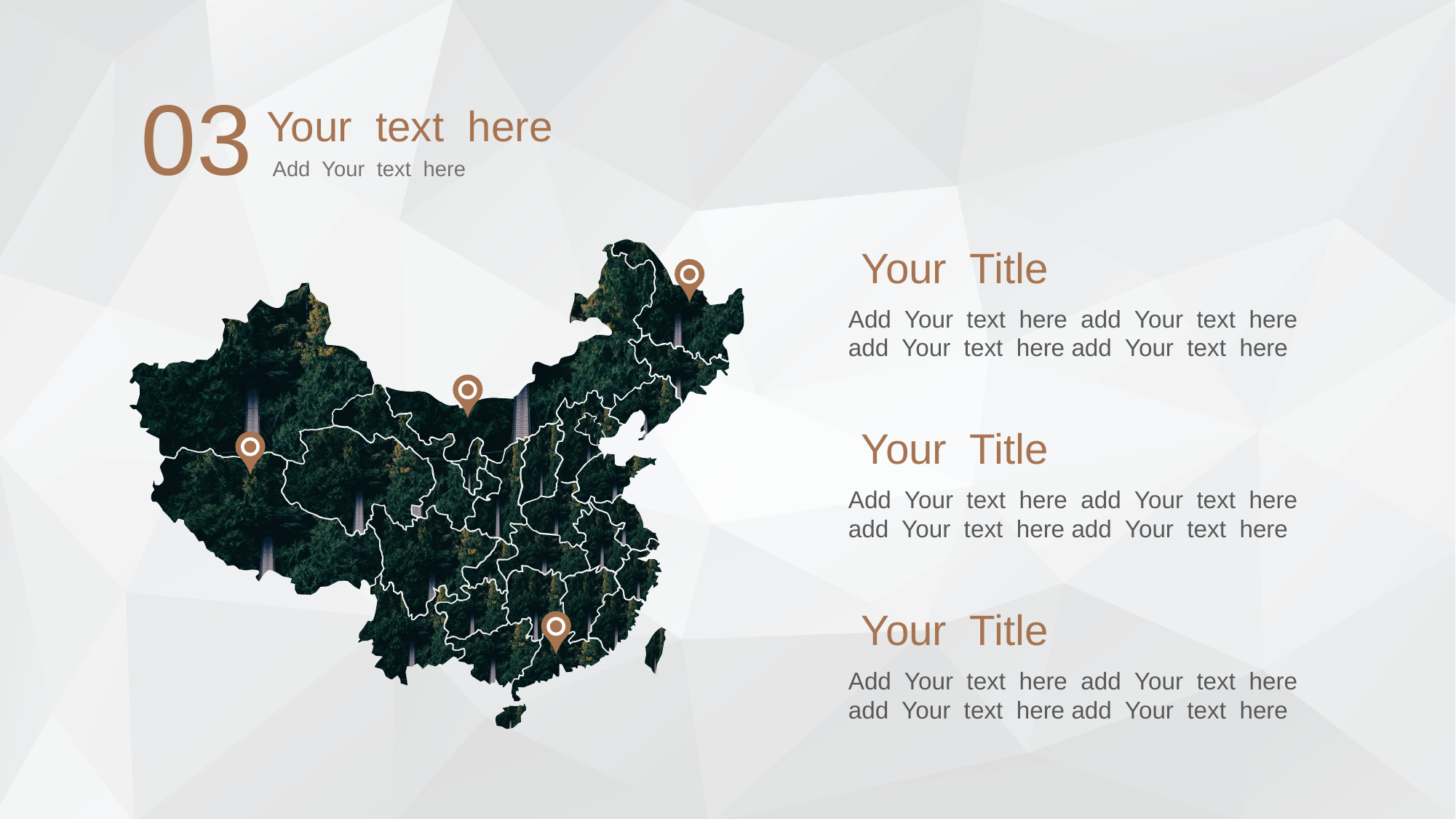

03
Your  text  here
Add  Your  text  here
Your  Title

Add  Your  text  here  add  Your  text  here  add  Your  text  here add  Your  text  here

Your  Title

Add  Your  text  here  add  Your  text  here  add  Your  text  here add  Your  text  here
Your  Title

Add  Your  text  here  add  Your  text  here  add  Your  text  here add  Your  text  here